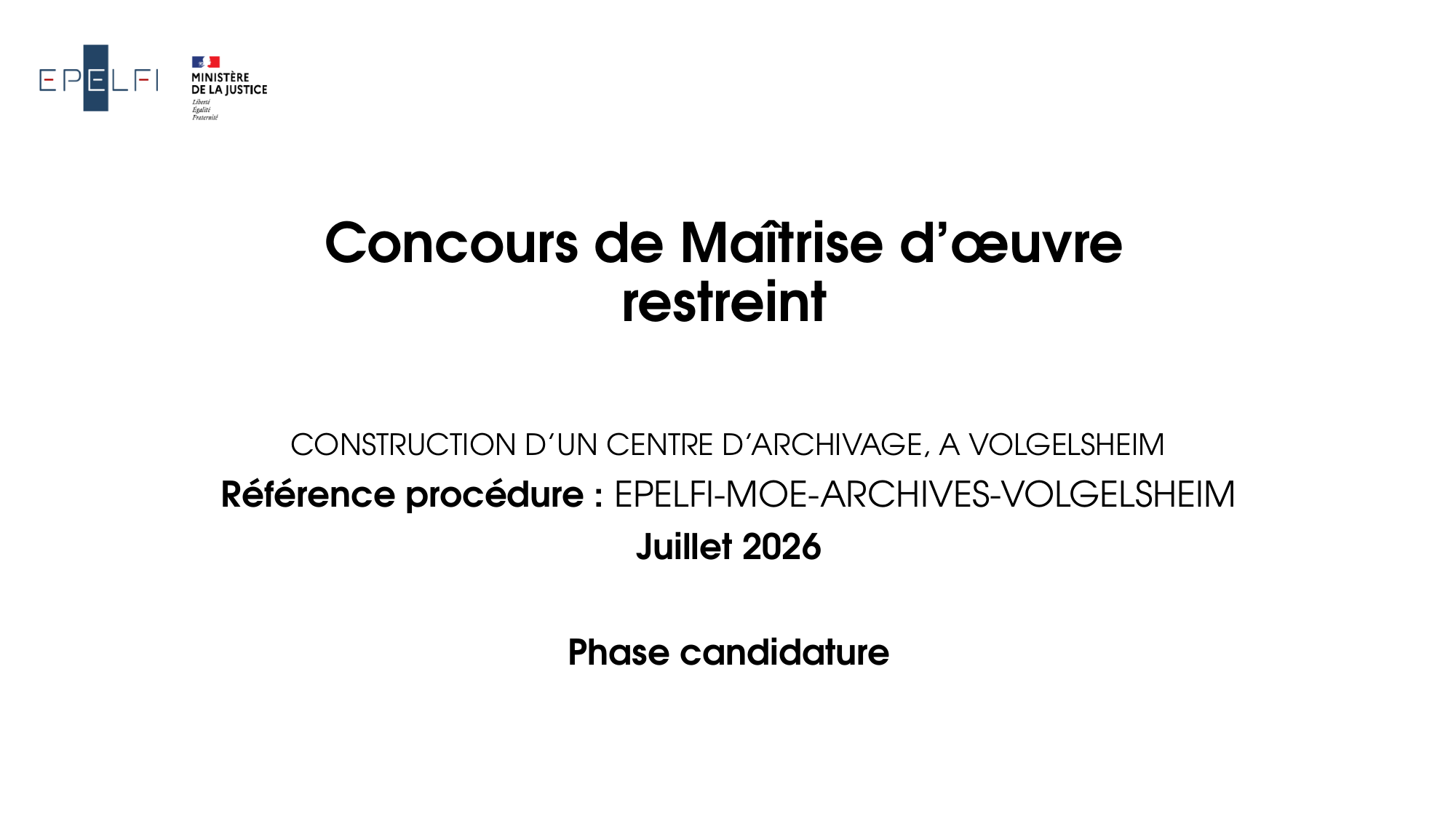

# Concours de Maîtrise d’œuvre restreint
CONSTRUCTION D’UN CENTRE D’ARCHIVAGE, A VOLGELSHEIM
Référence procédure : EPELFI-MOE-ARCHIVES-VOLGELSHEIM
Juillet 2026

Phase candidature